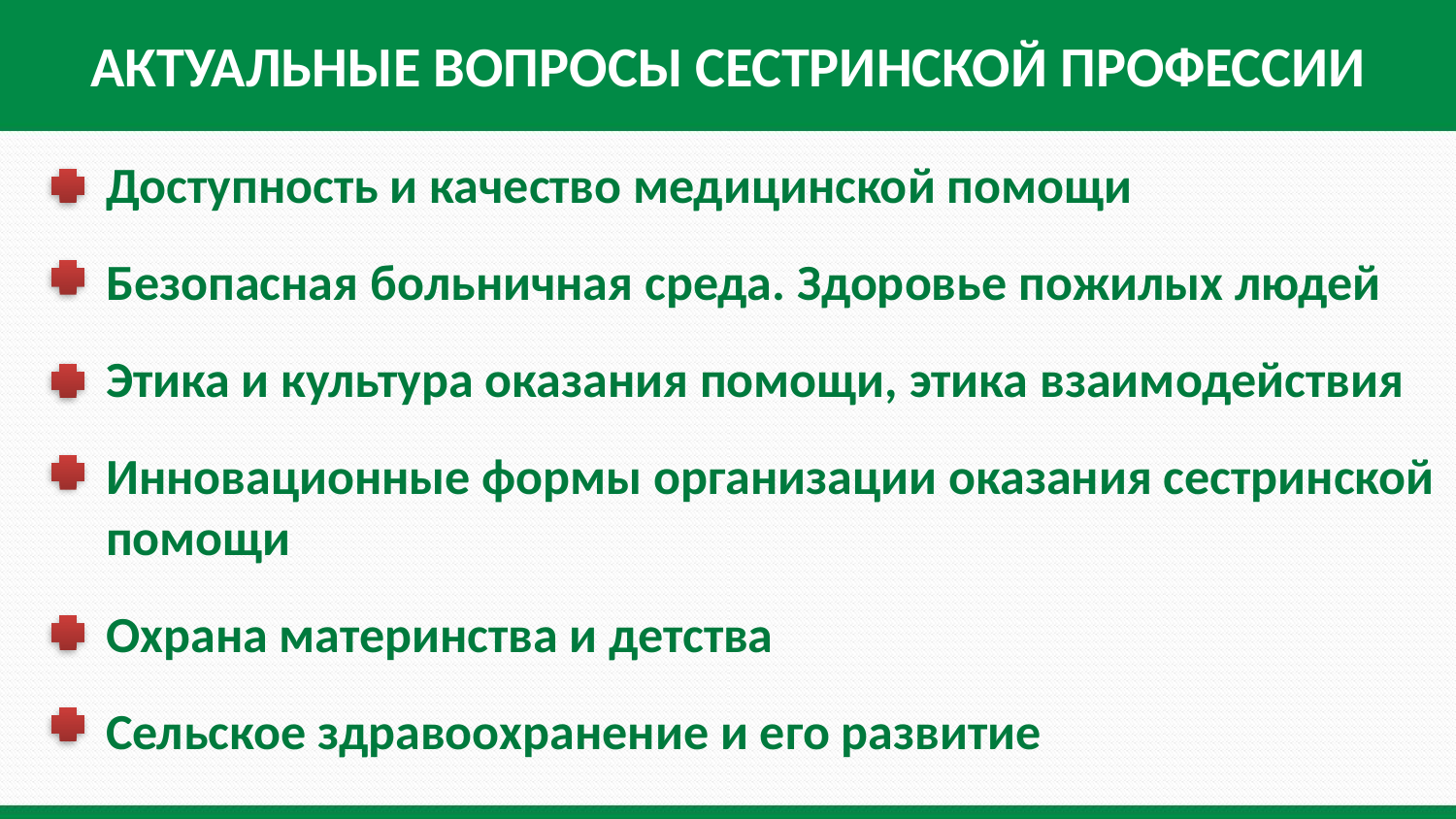

АКТУАЛЬНЫЕ ВОПРОСЫ СЕСТРИНСКОЙ ПРОФЕССИИ
Доступность и качество медицинской помощи
Безопасная больничная среда. Здоровье пожилых людей
Этика и культура оказания помощи, этика взаимодействия
Инновационные формы организации оказания сестринской помощи
Охрана материнства и детства
Сельское здравоохранение и его развитие